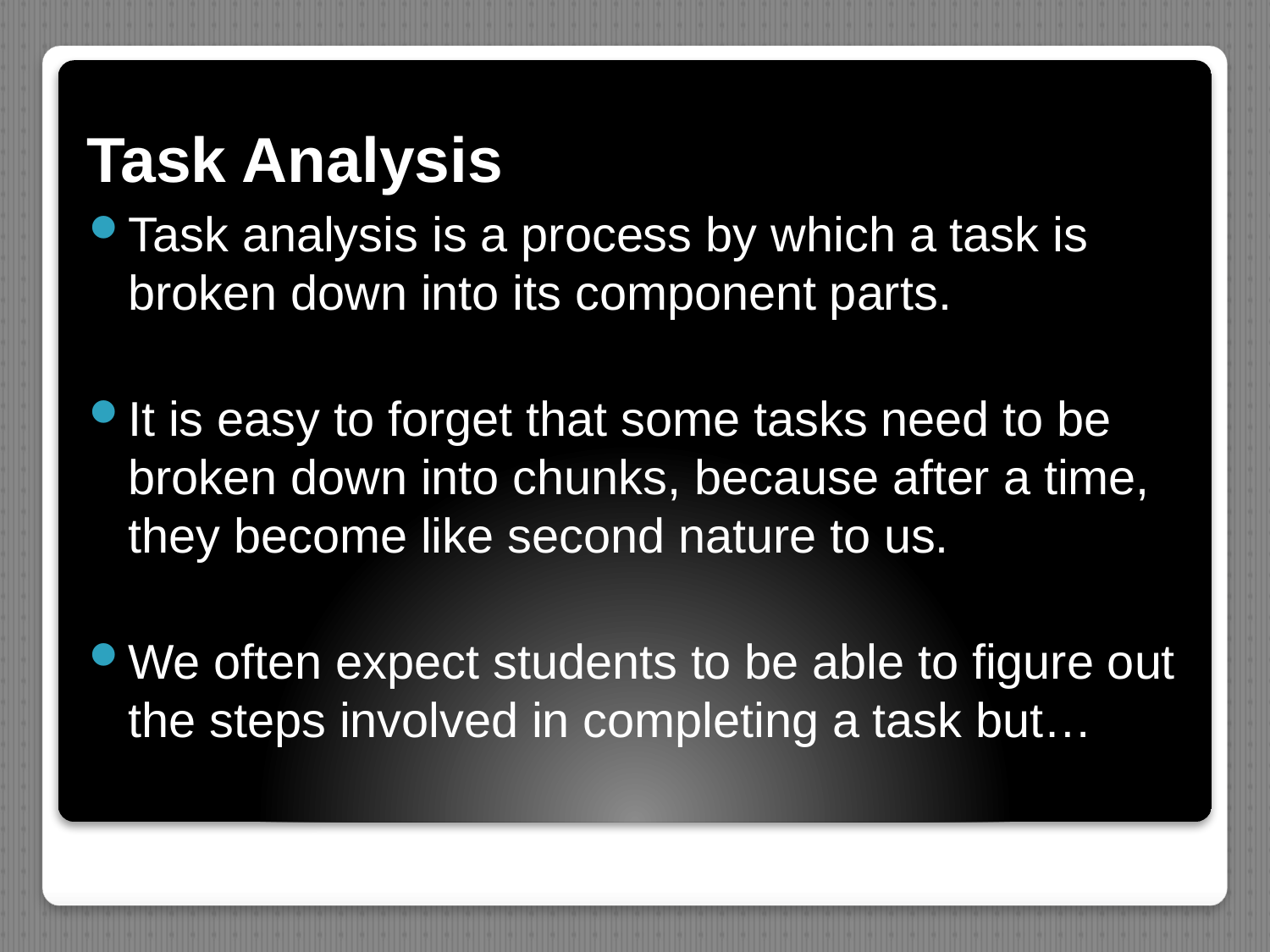

# Task Analysis
Task analysis is a process by which a task is broken down into its component parts.

It is easy to forget that some tasks need to be broken down into chunks, because after a time, they become like second nature to us.

We often expect students to be able to figure out the steps involved in completing a task but…